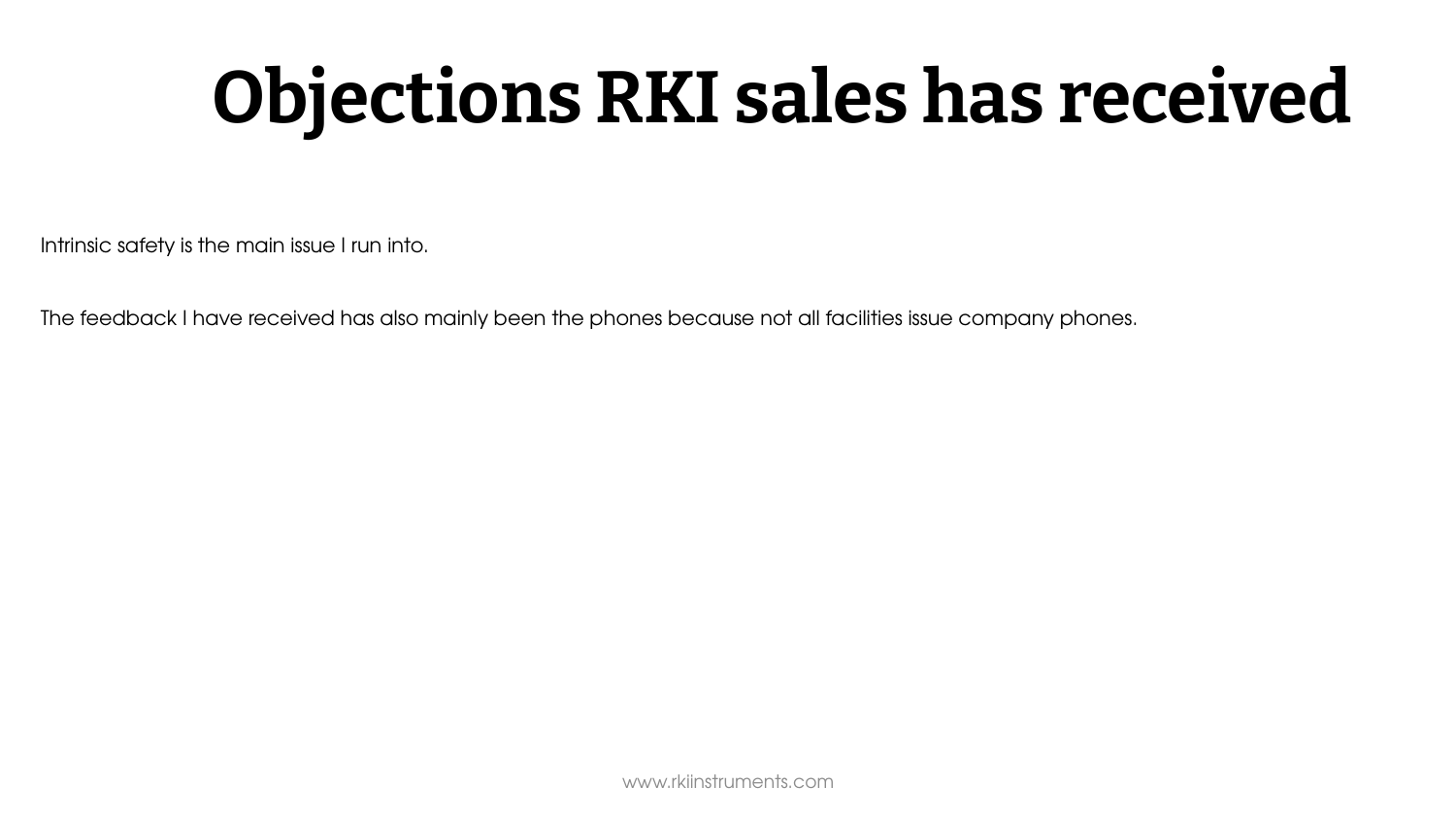

# Objections RKI sales has received
Intrinsic safety is the main issue I run into.

The feedback I have received has also mainly been the phones because not all facilities issue company phones.

www.rkiinstruments.com